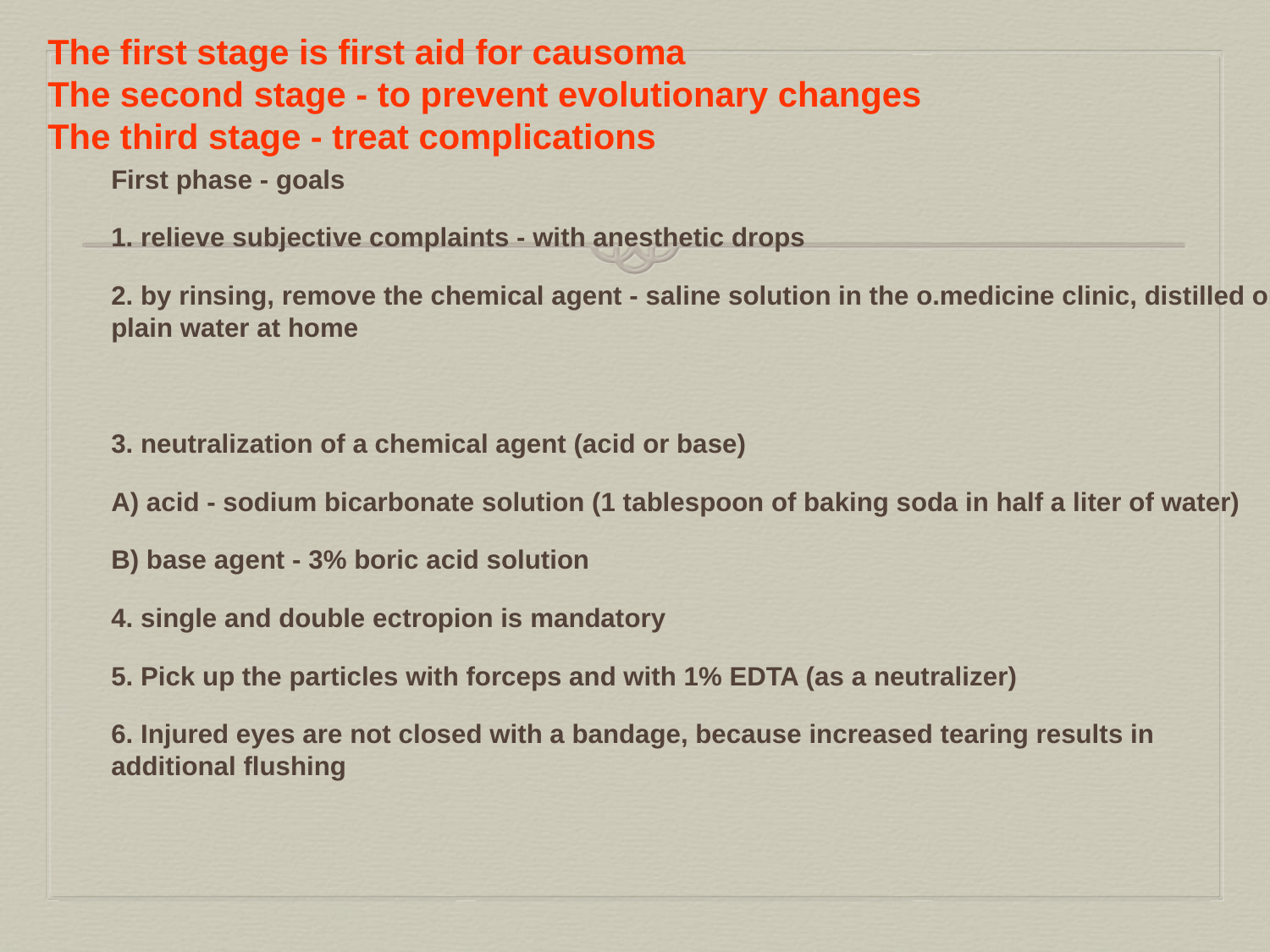

The first stage is first aid for causoma
The second stage - to prevent evolutionary changes
The third stage - treat complications

First phase - goals
1. relieve subjective complaints - with anesthetic drops
2. by rinsing, remove the chemical agent - saline solution in the o.medicine clinic, distilled or plain water at home

3. neutralization of a chemical agent (acid or base)
A) acid - sodium bicarbonate solution (1 tablespoon of baking soda in half a liter of water)
B) base agent - 3% boric acid solution
4. single and double ectropion is mandatory
5. Pick up the particles with forceps and with 1% EDTA (as a neutralizer)
6. Injured eyes are not closed with a bandage, because increased tearing results in additional flushing